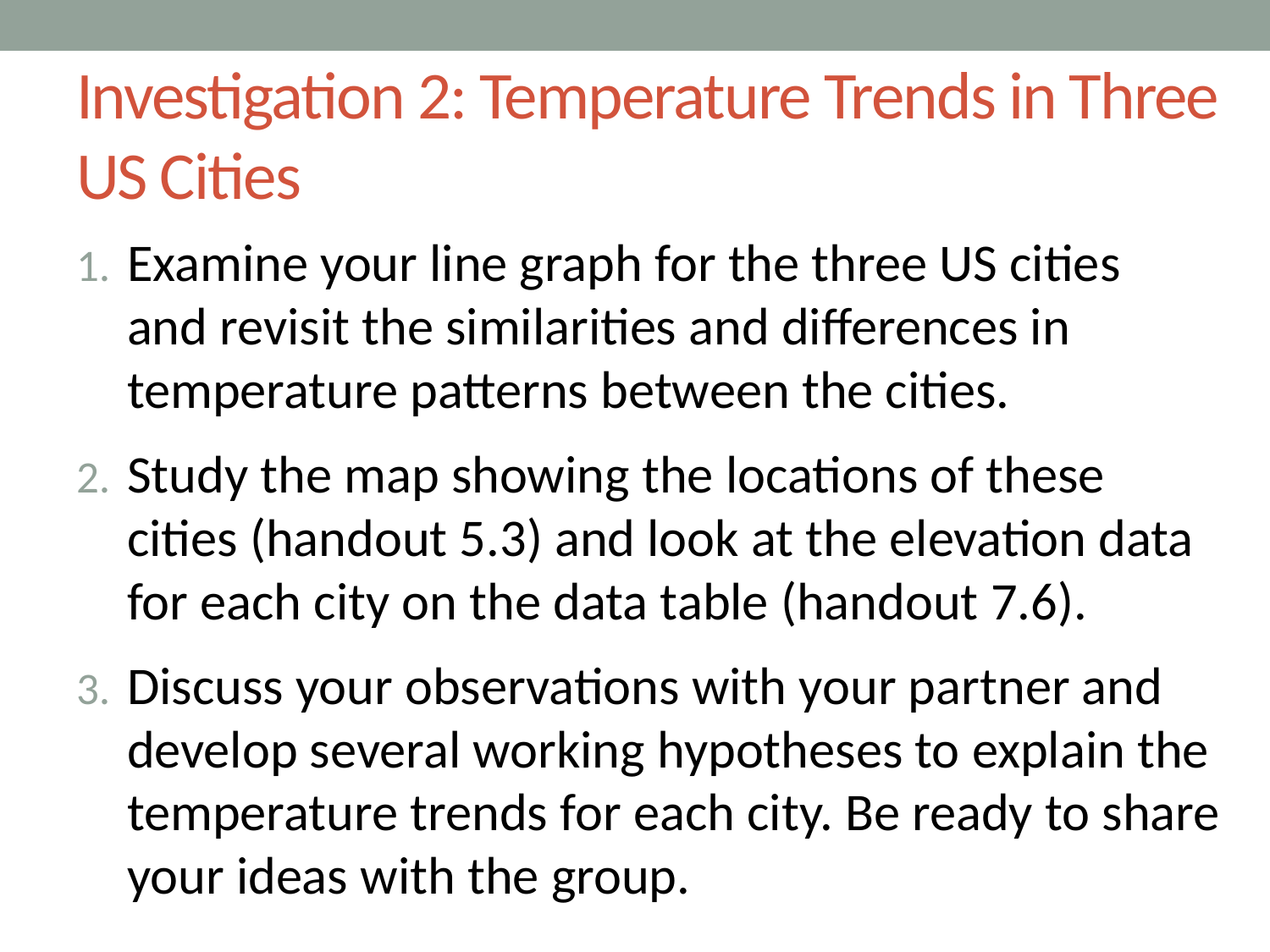

# Investigation 2: Temperature Trends in Three US Cities
Examine your line graph for the three US cities
and revisit the similarities and differences in temperature patterns between the cities.
Study the map showing the locations of these cities (handout 5.3) and look at the elevation data for each city on the data table (handout 7.6).
Discuss your observations with your partner and develop several working hypotheses to explain the temperature trends for each city. Be ready to share your ideas with the group.